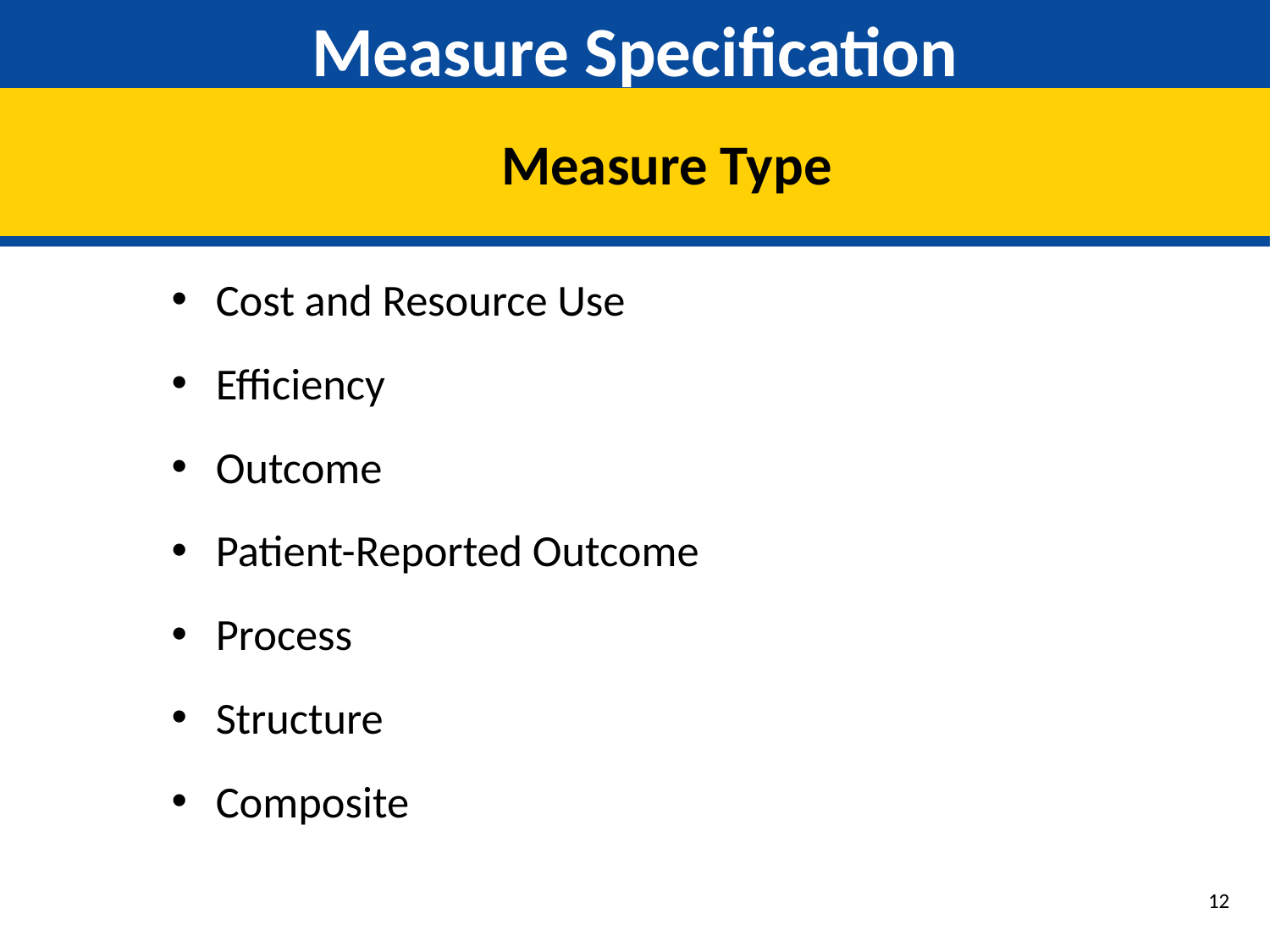

# Measure Specification
Measure Type
Cost and Resource Use
Efficiency
Outcome
Patient-Reported Outcome
Process
Structure
Composite